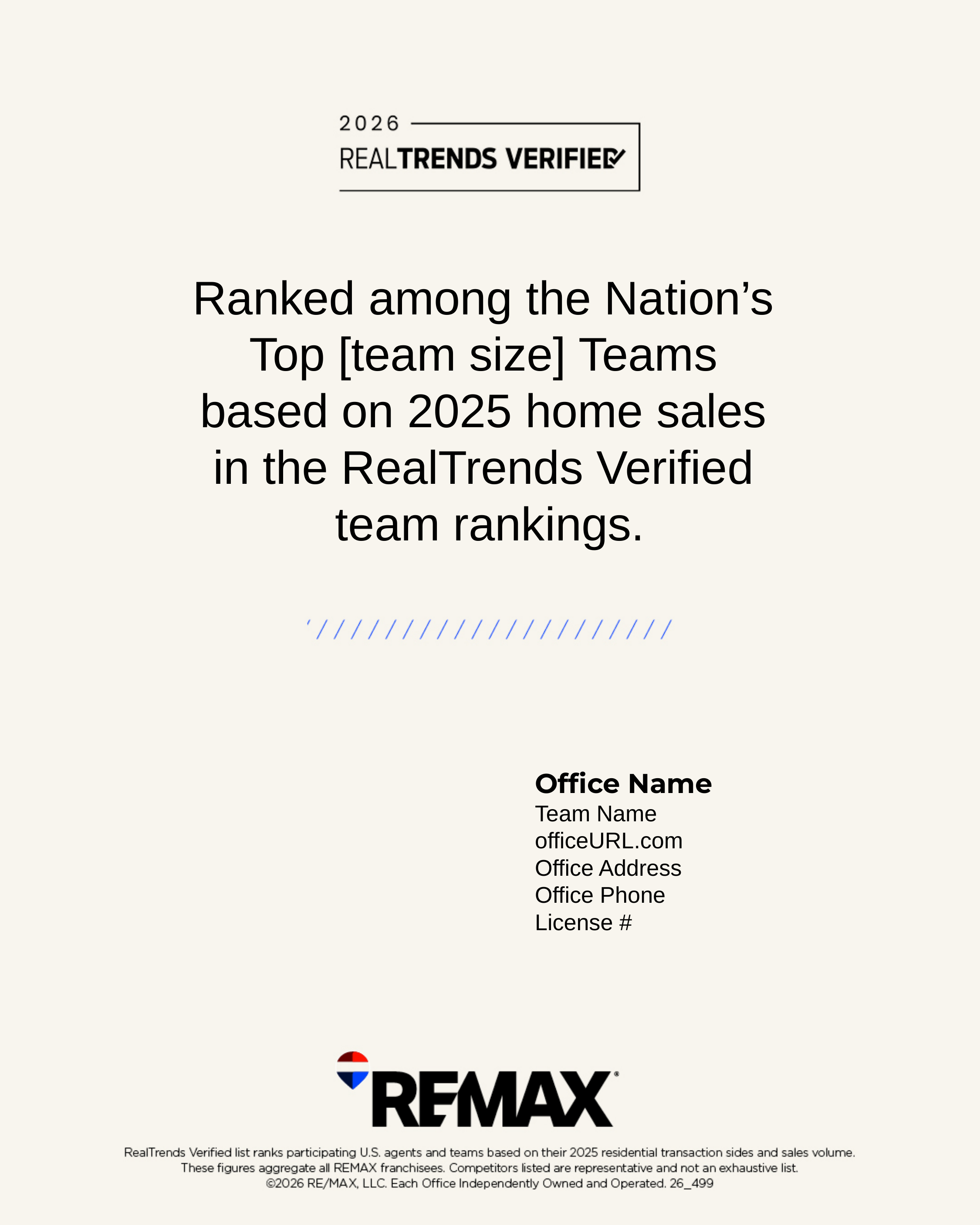

Ranked among the Nation’s
Top [team size] Teams
based on 2025 home sales
in the RealTrends Verified
team rankings.

Office Name
Team Name
officeURL.com
Office Address
Office Phone
License #